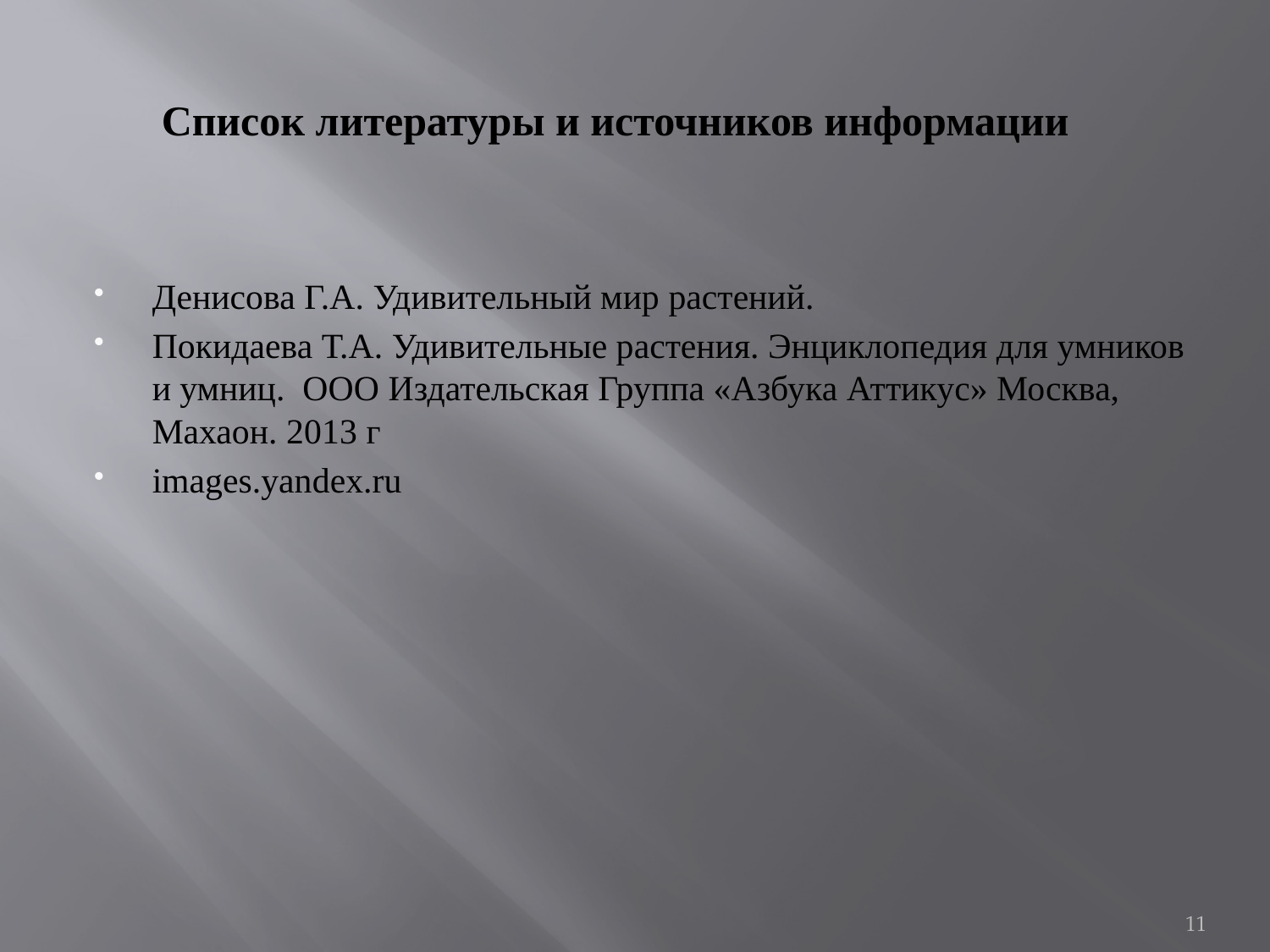

# Список литературы и источников информации
Денисова Г.А. Удивительный мир растений.
Покидаева Т.А. Удивительные растения. Энциклопедия для умников и умниц.  ООО Издательская Группа «Азбука Аттикус» Москва, Махаон. 2013 г
images.yandex.ru
11